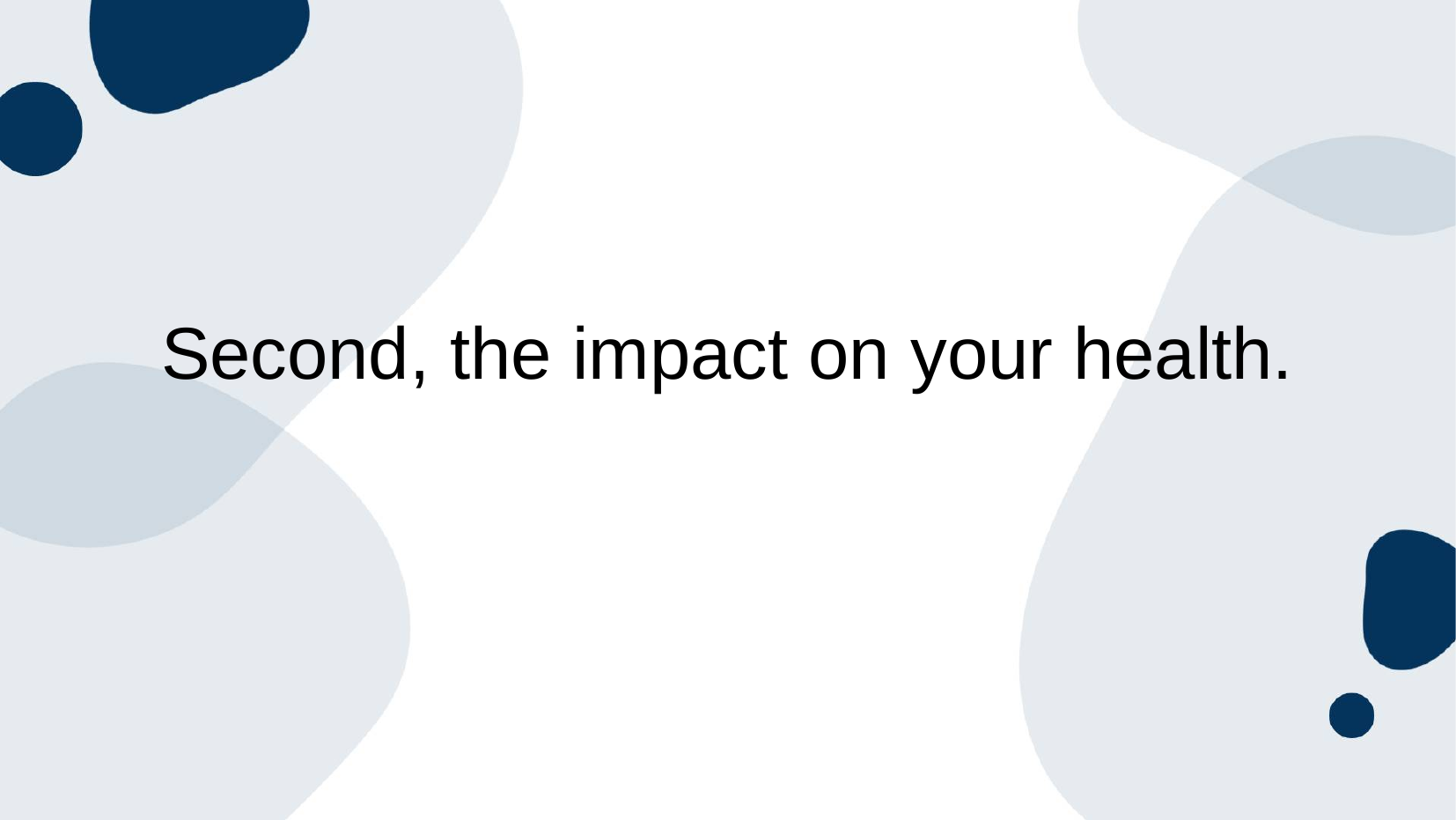

# Second, the impact on your health.